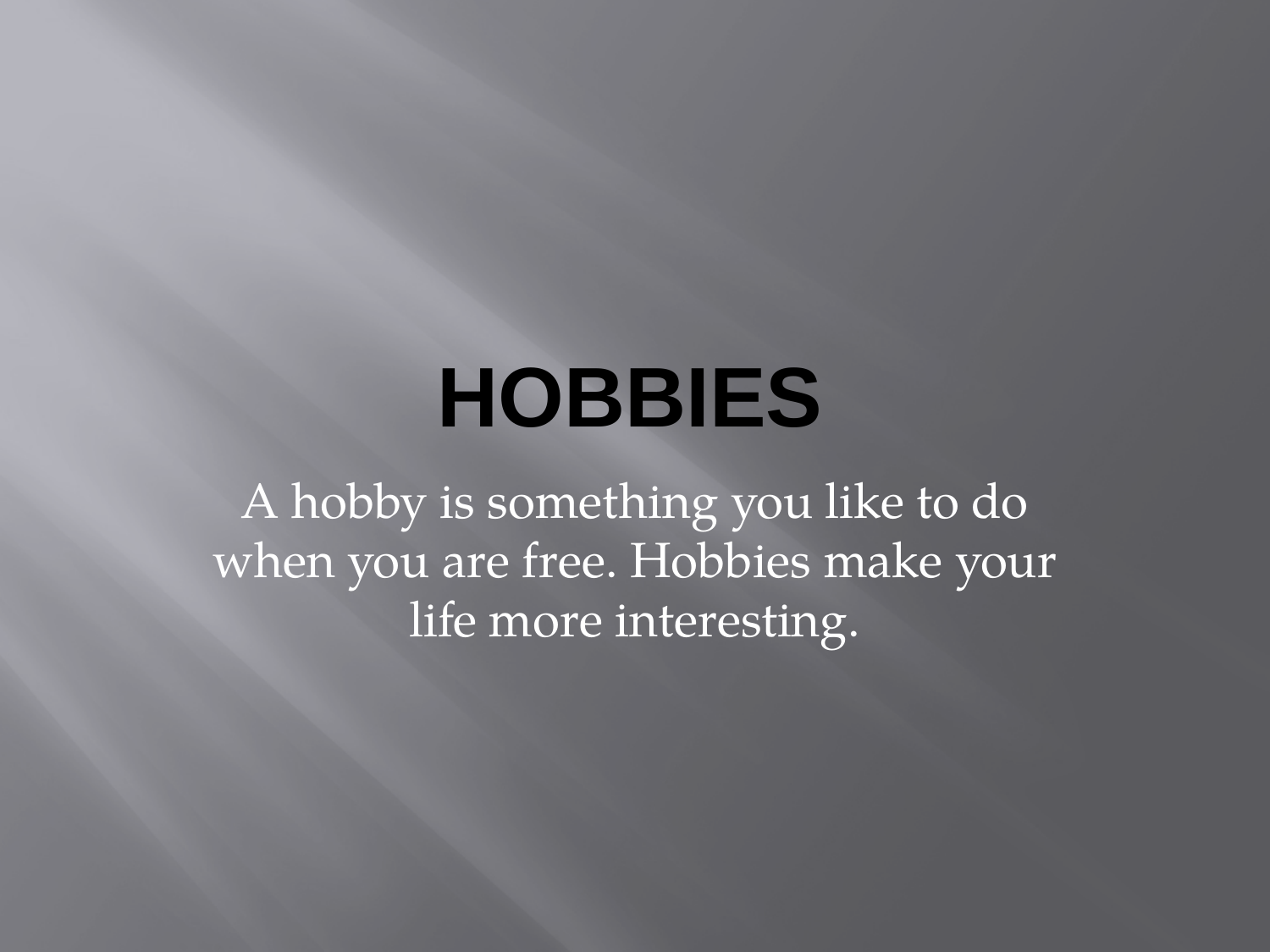

# HOBBIES
A hobby is something you like to do when you are free. Hobbies make your life more interesting.